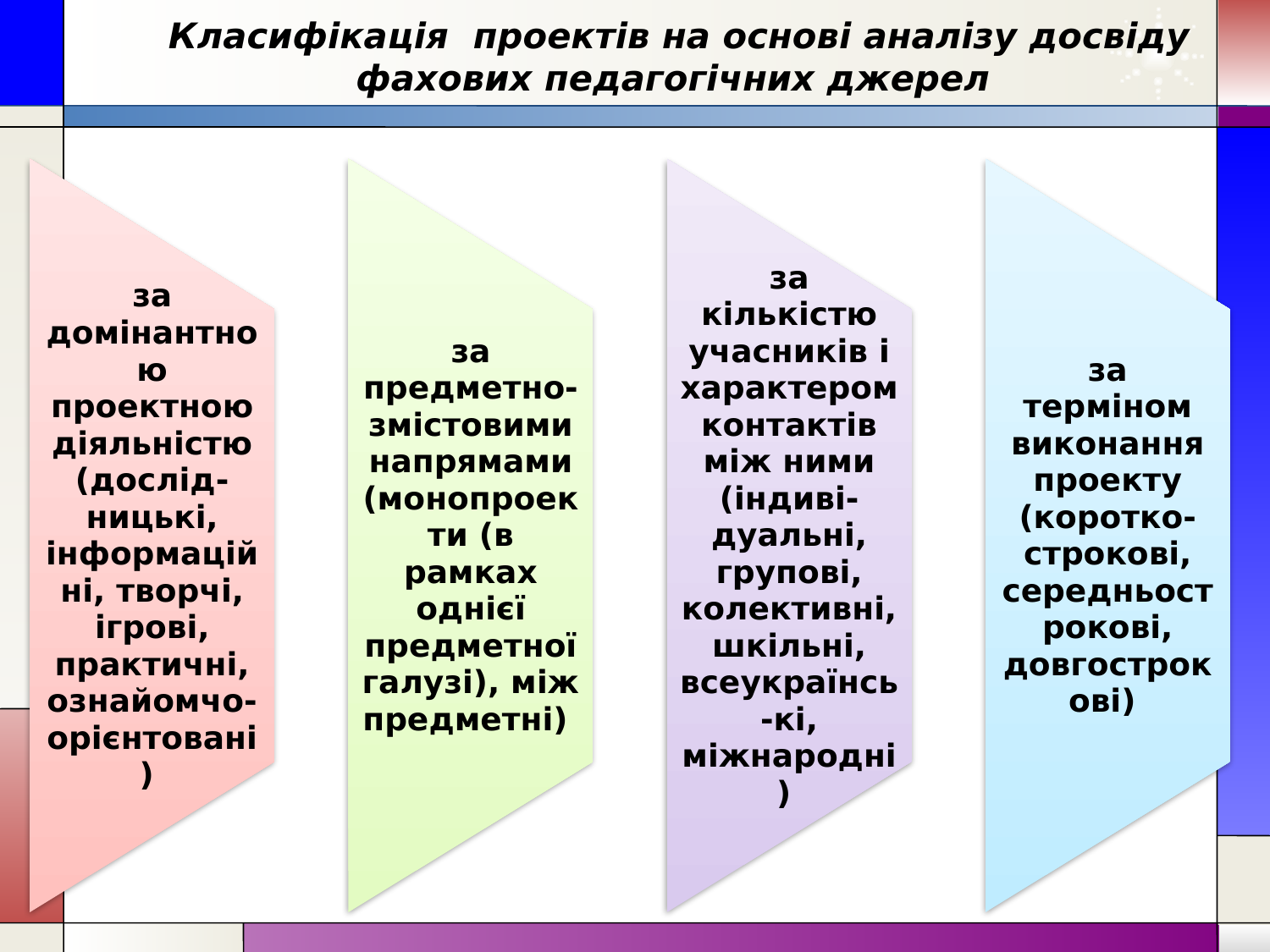

# Класифікація  проектів на основі аналізу досвіду фахових педагогічних джерел
за домінантною проектною діяльністю (дослід-ницькі, інформаційні, творчі, ігрові, практичні, ознайомчо-орієнтовані)
за предметно-змістовими напрямами (монопроекти (в рамках однієї предметної галузі), між предметні)
за кількістю учасників і характером контактів між ними (індиві-дуальні, групові, колективні, шкільні, всеукраїнсь-кі, міжнародні)
за терміном виконання проекту (коротко-строкові, середньострокові, довгострокові)